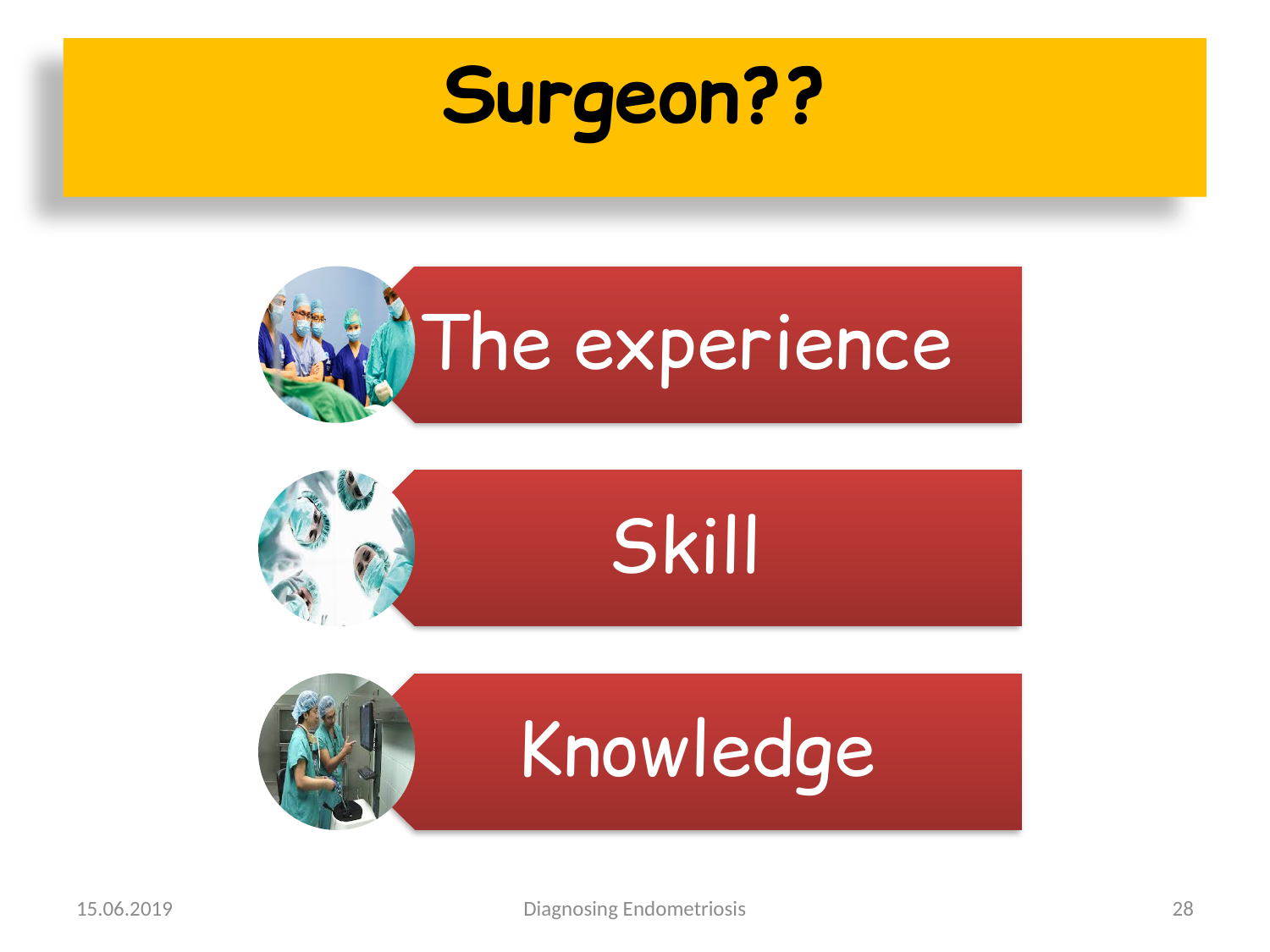

Surgeon??
The experience
Skill
 Knowledge
15.06.2019
Diagnosing Endometriosis
28